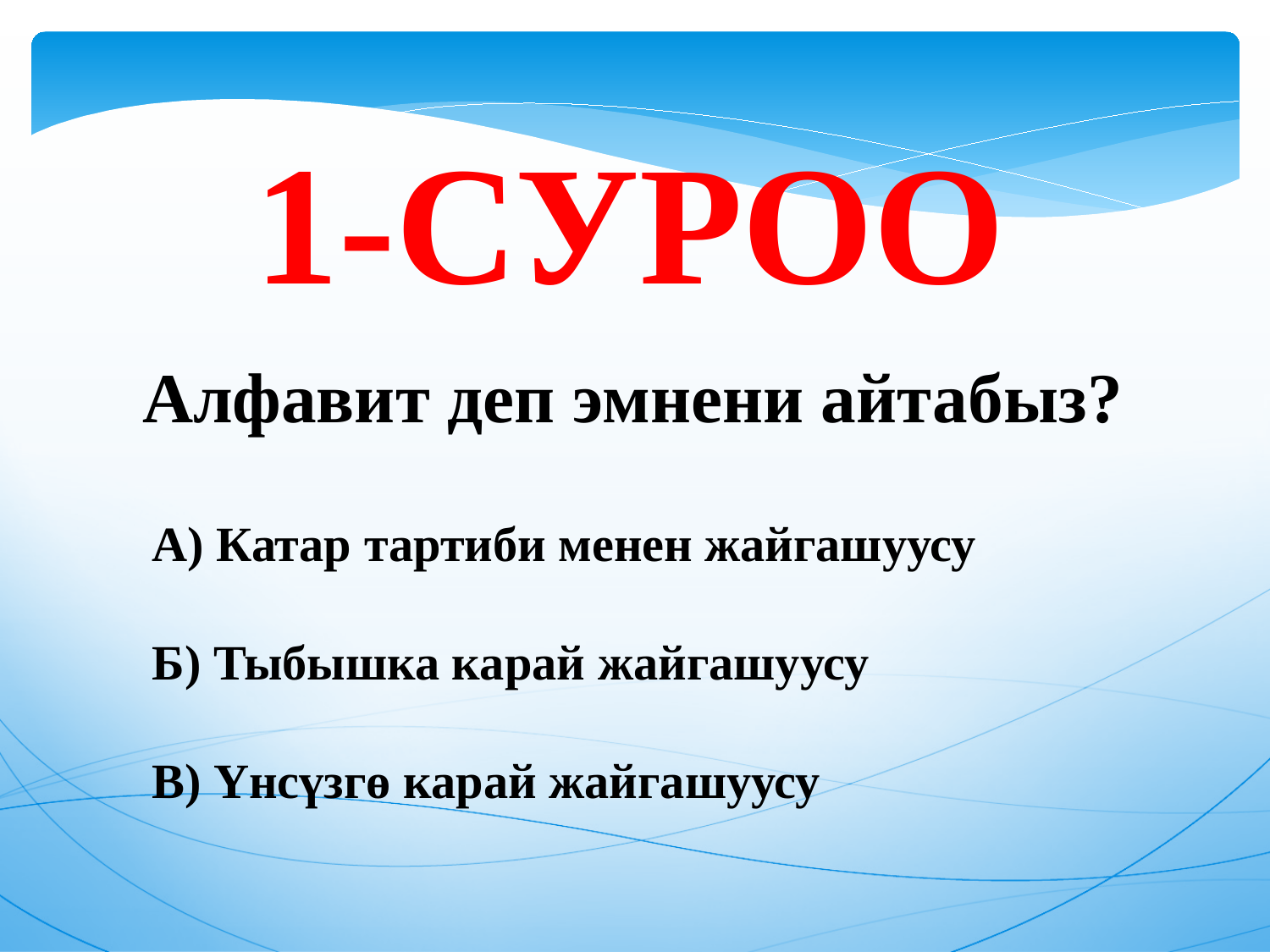

1-СУРОО
Алфавит деп эмнени айтабыз?
А) Катар тартиби менен жайгашуусу

Б) Тыбышка карай жайгашуусу

В) Үнсүзгө карай жайгашуусу